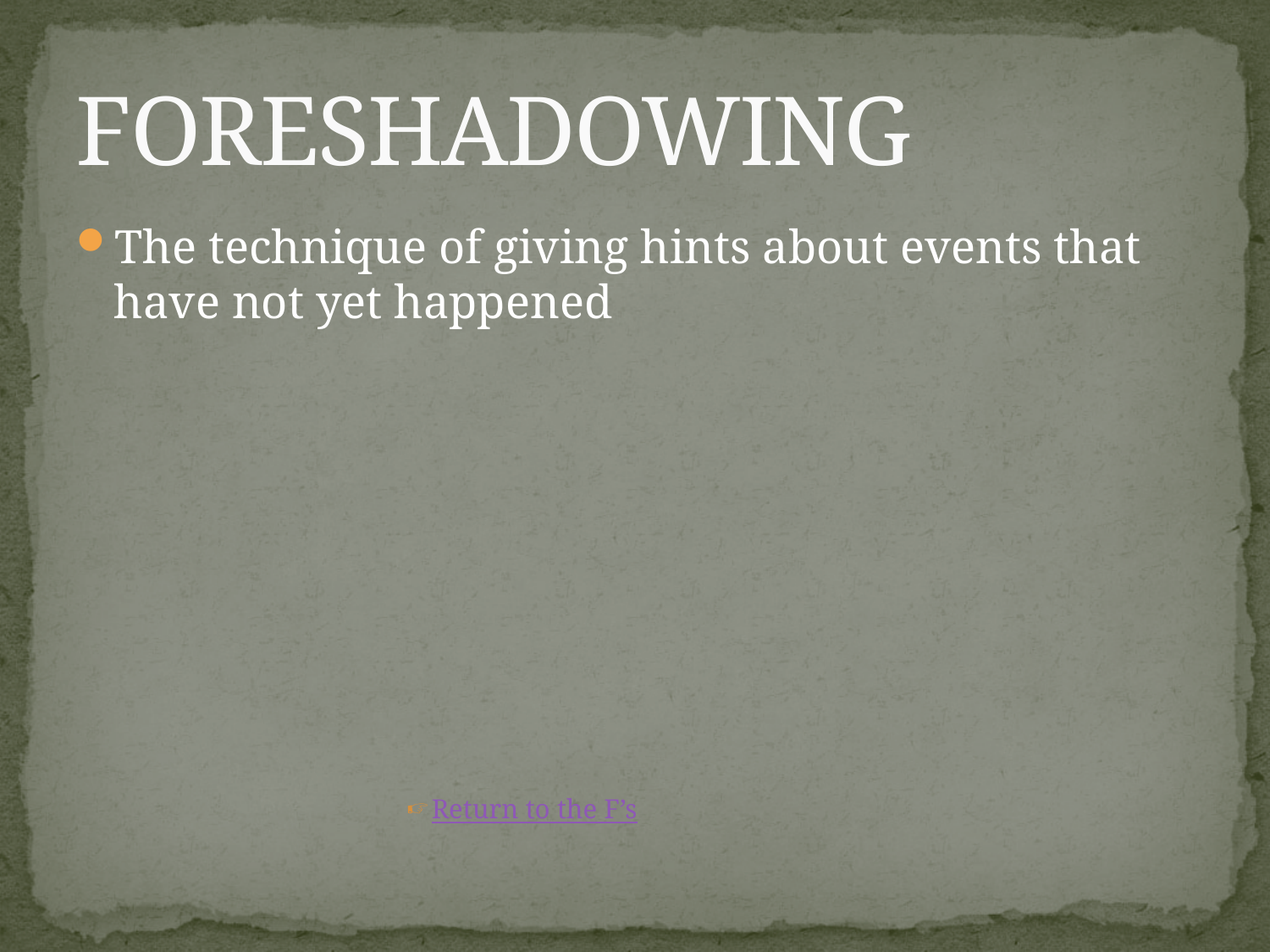

# FORESHADOWING
The technique of giving hints about events that have not yet happened

Return to the F’s